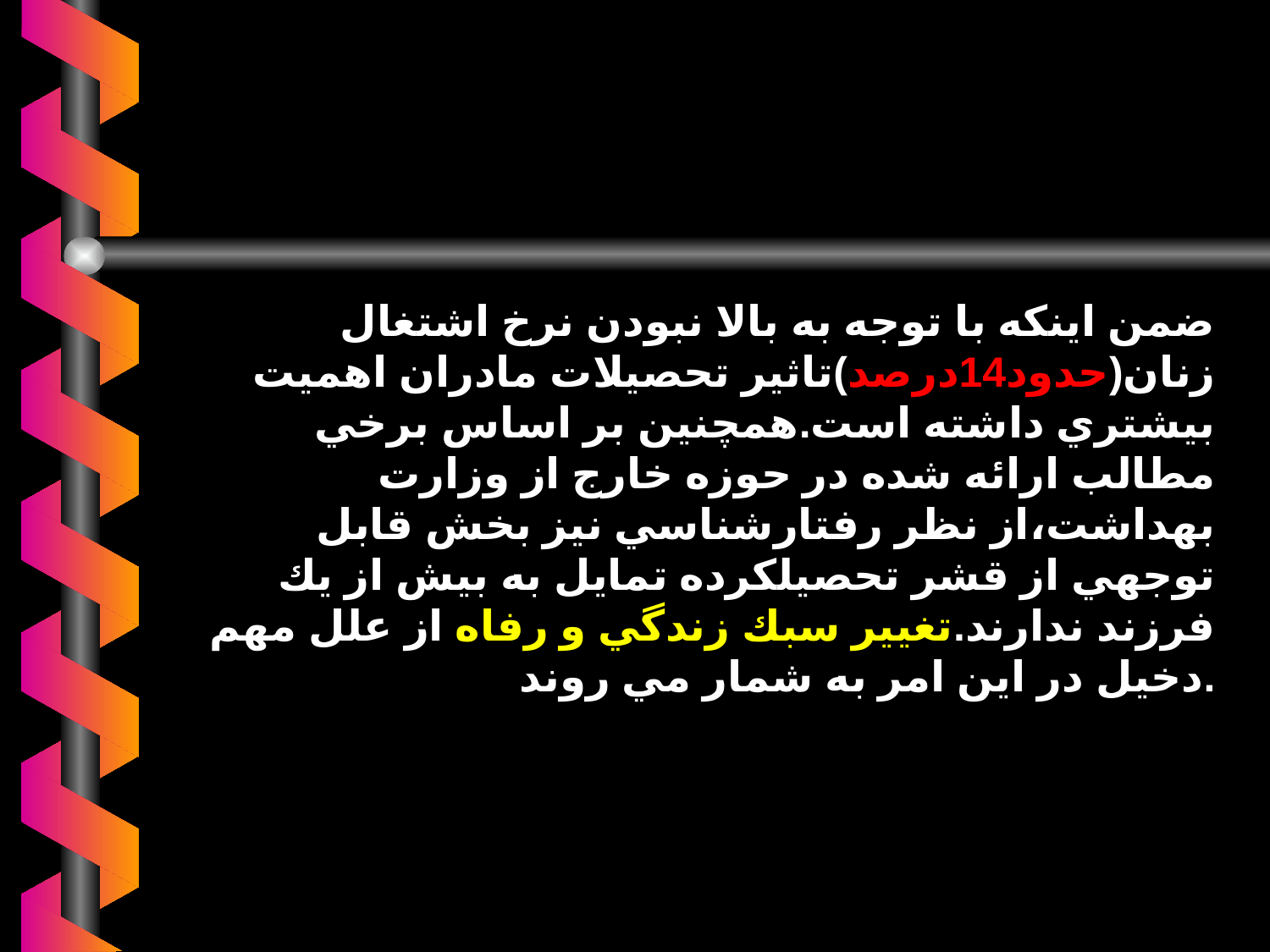

ضمن اينكه با توجه به بالا نبودن نرخ اشتغال زنان(حدود14درصد)تاثير تحصيلات مادران اهميت بيشتري داشته است.همچنين بر اساس برخي مطالب ارائه شده در حوزه خارج از وزارت بهداشت،از نظر رفتارشناسي نيز بخش قابل توجهي از قشر تحصيلكرده تمايل به بيش از يك فرزند ندارند.تغيير سبك زندگي و رفاه از علل مهم دخيل در اين امر به شمار مي روند.